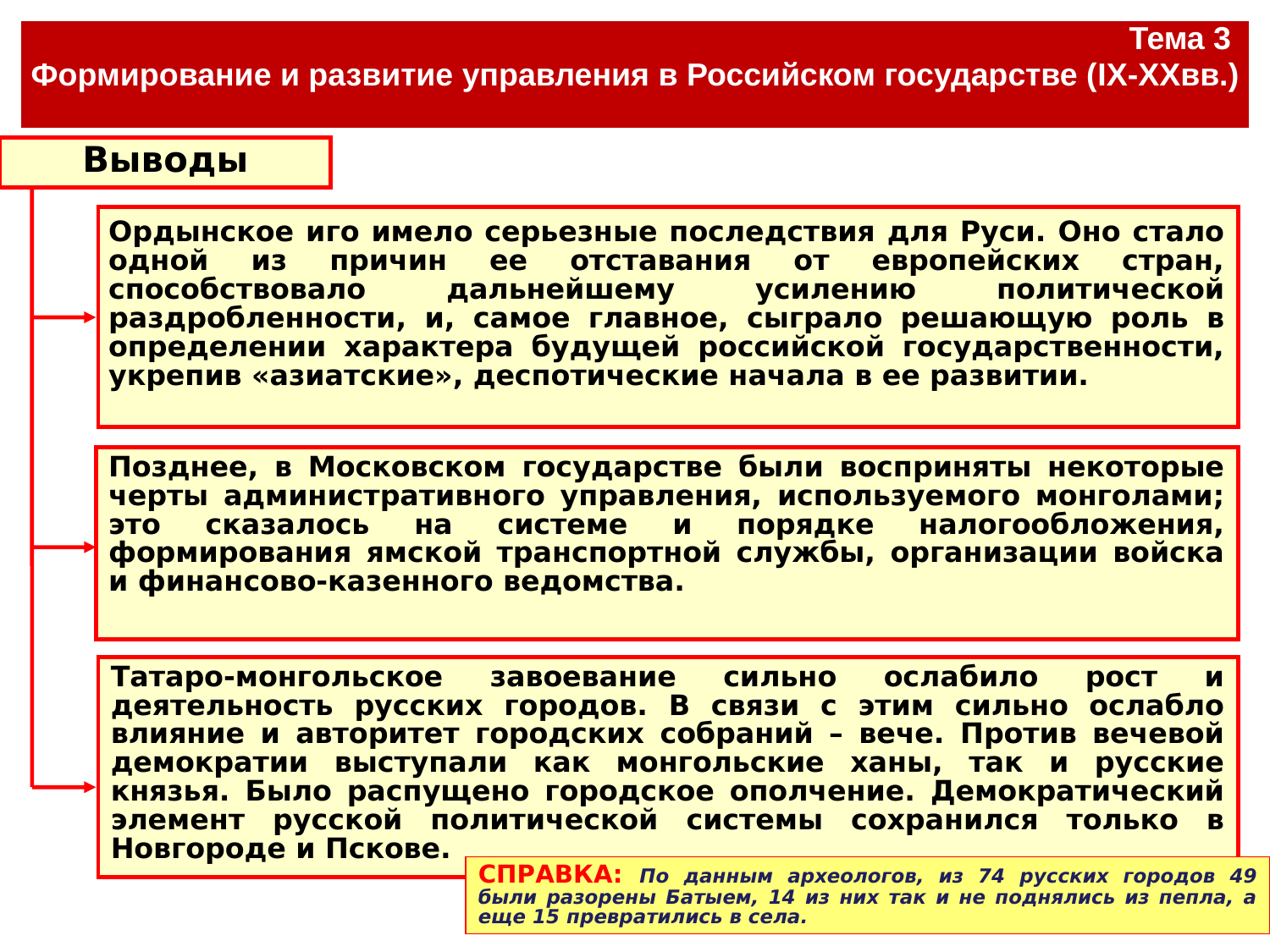

| Тема 3 Формирование и развитие управления в Российском государстве (IX-XXвв.) |
| --- |
#
Выводы

Ордынское иго имело серьезные последствия для Руси. Оно стало одной из причин ее отставания от европейских стран, способствовало дальнейшему усилению политической раздробленности, и, самое главное, сыграло решающую роль в определении характера будущей российской государственности, укрепив «азиатские», деспотические начала в ее развитии.

Позднее, в Московском государстве были восприняты некоторые черты административного управления, используемого монголами; это сказалось на системе и порядке налогообложения, формирования ямской транспортной службы, организации войска и финансово-казенного ведомства.

Татаро-монгольское завоевание сильно ослабило рост и деятельность русских городов. В связи с этим сильно ослабло влияние и авторитет городских собраний – вече. Против вечевой демократии выступали как монгольские ханы, так и русские князья. Было распущено городское ополчение. Демократический элемент русской политической системы сохранился только в Новгороде и Пскове.

СПРАВКА: По данным археологов, из 74 русских городов 49 были разорены Батыем, 14 из них так и не поднялись из пепла, а еще 15 превратились в села.